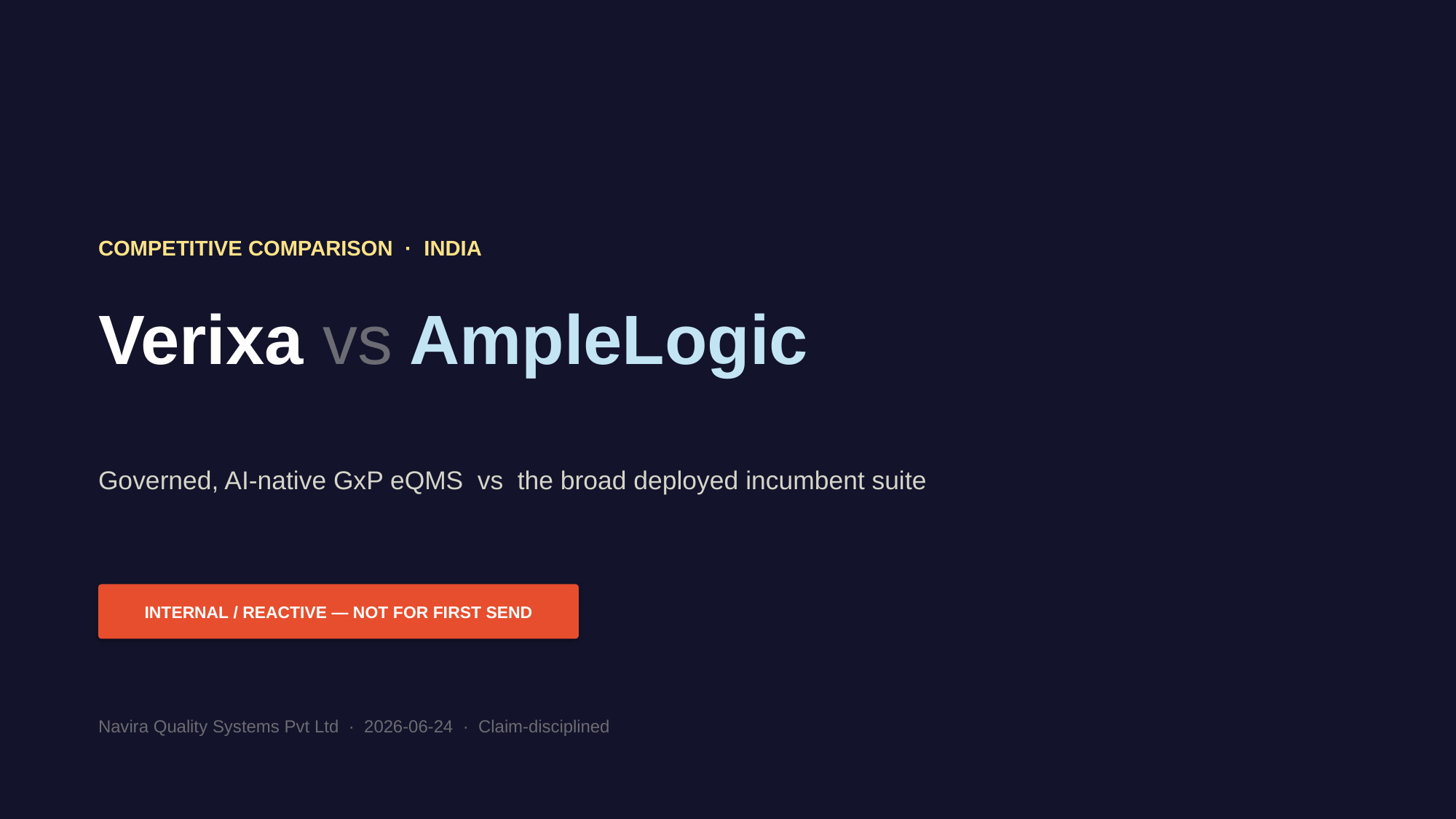

COMPETITIVE COMPARISON  ·  INDIA
Verixa vs AmpleLogic
Governed, AI-native GxP eQMS  vs  the broad deployed incumbent suite

INTERNAL / REACTIVE — NOT FOR FIRST SEND
Navira Quality Systems Pvt Ltd  ·  2026-06-24  ·  Claim-disciplined